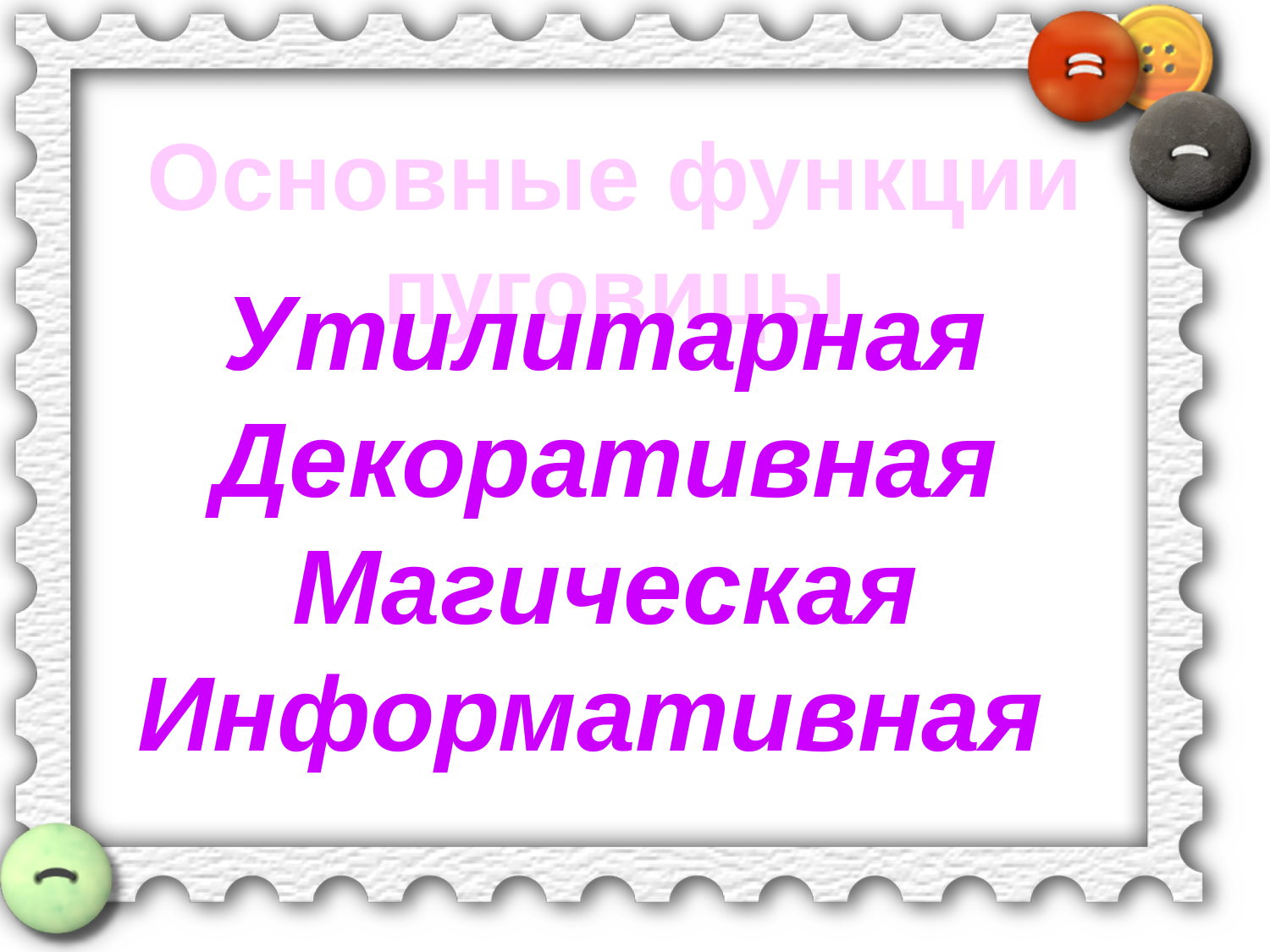

Основные функции пуговицы
Утилитарная
Декоративная
Магическая
Информативная